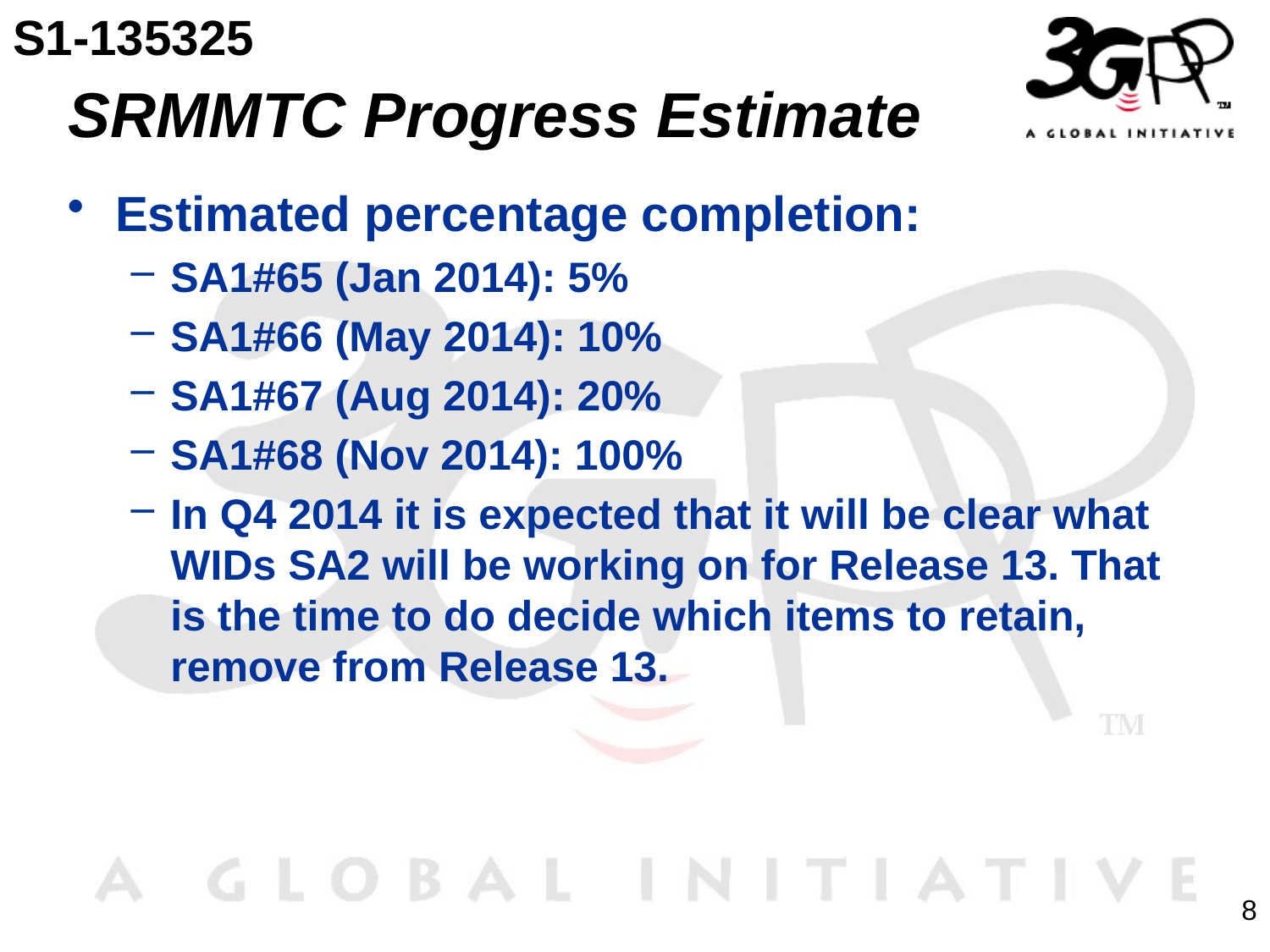

S1-135325
# SRMMTC Progress Estimate
Estimated percentage completion:
SA1#65 (Jan 2014): 5%
SA1#66 (May 2014): 10%
SA1#67 (Aug 2014): 20%
SA1#68 (Nov 2014): 100%
In Q4 2014 it is expected that it will be clear what WIDs SA2 will be working on for Release 13. That is the time to do decide which items to retain, remove from Release 13.
8